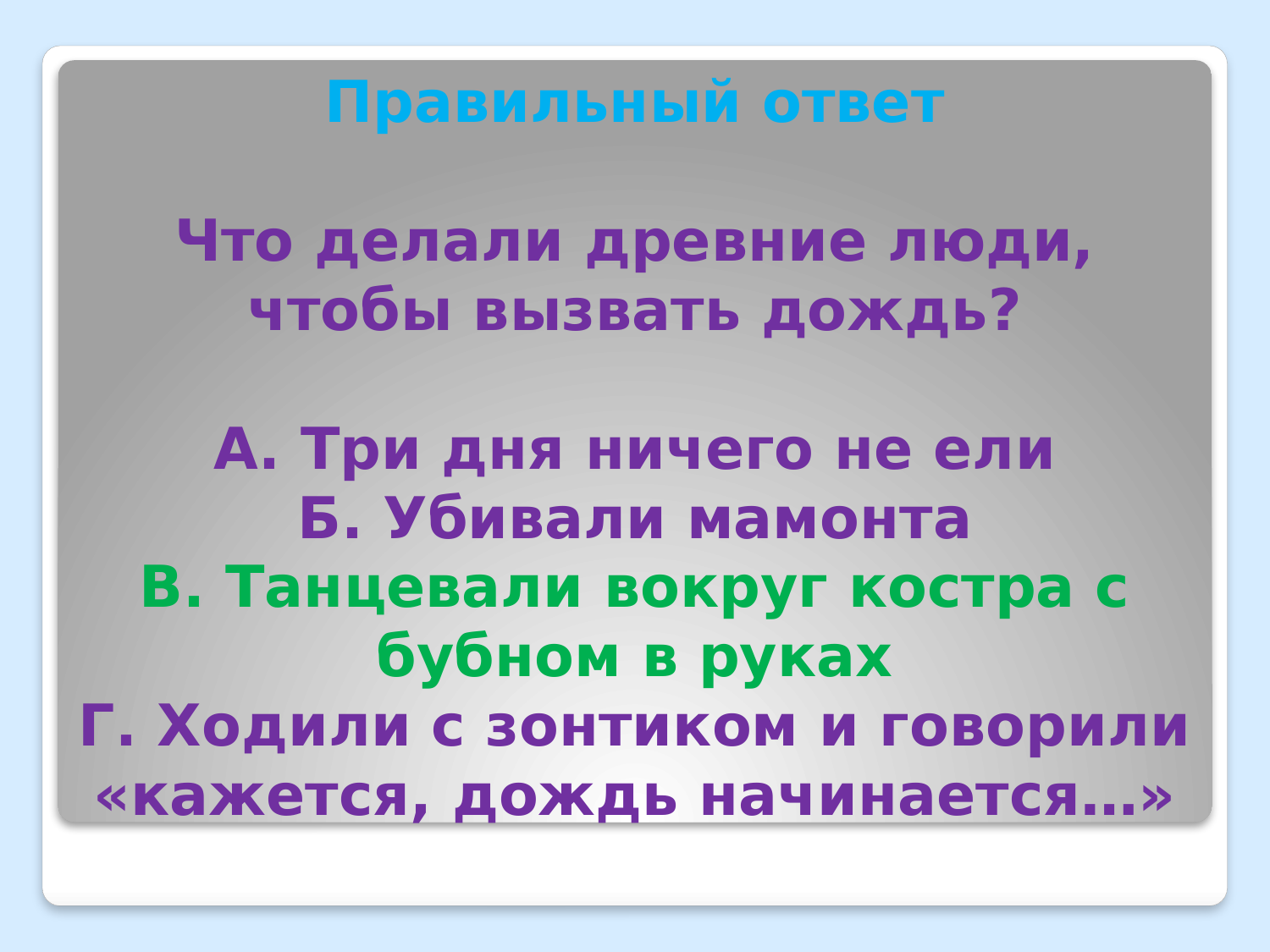

# Правильный ответ Что делали древние люди, чтобы вызвать дождь? А. Три дня ничего не ели Б. Убивали мамонта В. Танцевали вокруг костра с бубном в руках Г. Ходили с зонтиком и говорили «кажется, дождь начинается…»